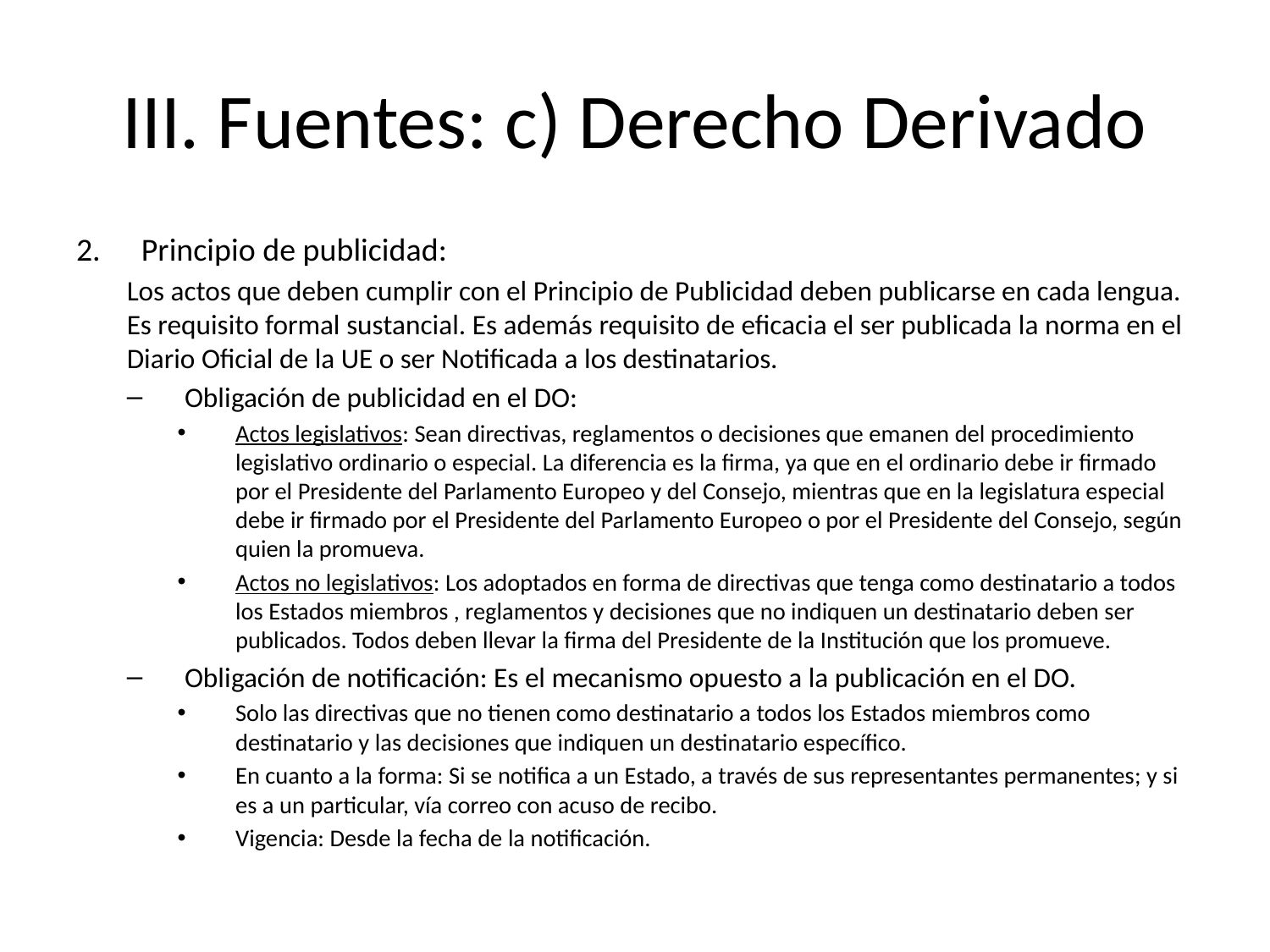

# III. Fuentes: c) Derecho Derivado
Principio de publicidad:
Los actos que deben cumplir con el Principio de Publicidad deben publicarse en cada lengua. Es requisito formal sustancial. Es además requisito de eficacia el ser publicada la norma en el Diario Oficial de la UE o ser Notificada a los destinatarios.
	Obligación de publicidad en el DO:
Actos legislativos: Sean directivas, reglamentos o decisiones que emanen del procedimiento legislativo ordinario o especial. La diferencia es la firma, ya que en el ordinario debe ir firmado por el Presidente del Parlamento Europeo y del Consejo, mientras que en la legislatura especial debe ir firmado por el Presidente del Parlamento Europeo o por el Presidente del Consejo, según quien la promueva.
Actos no legislativos: Los adoptados en forma de directivas que tenga como destinatario a todos los Estados miembros , reglamentos y decisiones que no indiquen un destinatario deben ser publicados. Todos deben llevar la firma del Presidente de la Institución que los promueve.
Obligación de notificación: Es el mecanismo opuesto a la publicación en el DO.
Solo las directivas que no tienen como destinatario a todos los Estados miembros como destinatario y las decisiones que indiquen un destinatario específico.
En cuanto a la forma: Si se notifica a un Estado, a través de sus representantes permanentes; y si es a un particular, vía correo con acuso de recibo.
Vigencia: Desde la fecha de la notificación.